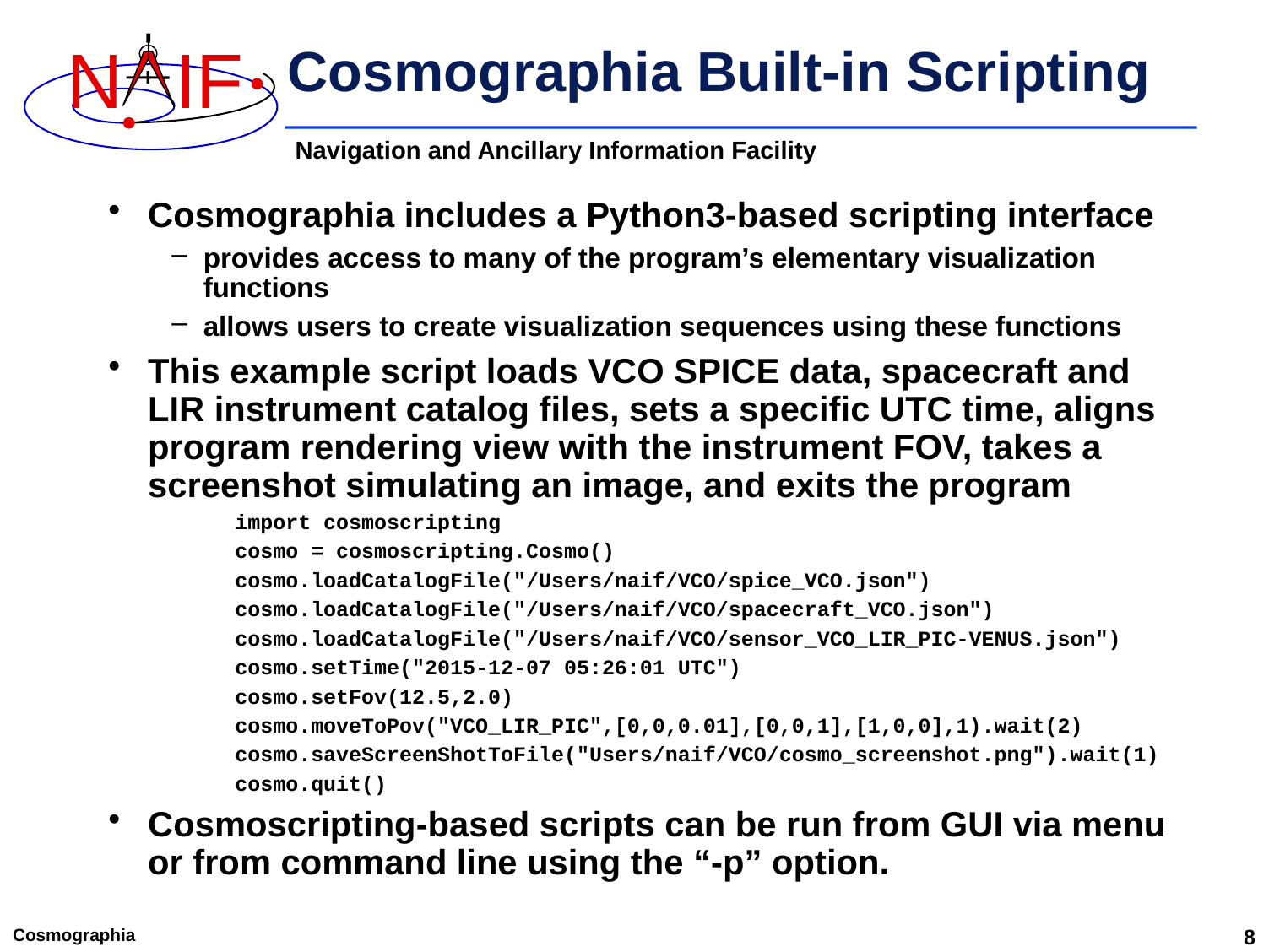

# Cosmographia Built-in Scripting
Cosmographia includes a Python3-based scripting interface
provides access to many of the program’s elementary visualization functions
allows users to create visualization sequences using these functions
This example script loads VCO SPICE data, spacecraft and LIR instrument catalog files, sets a specific UTC time, aligns program rendering view with the instrument FOV, takes a screenshot simulating an image, and exits the program
import cosmoscripting
cosmo = cosmoscripting.Cosmo()
cosmo.loadCatalogFile("/Users/naif/VCO/spice_VCO.json")
cosmo.loadCatalogFile("/Users/naif/VCO/spacecraft_VCO.json")
cosmo.loadCatalogFile("/Users/naif/VCO/sensor_VCO_LIR_PIC-VENUS.json")
cosmo.setTime("2015-12-07 05:26:01 UTC")
cosmo.setFov(12.5,2.0)
cosmo.moveToPov("VCO_LIR_PIC",[0,0,0.01],[0,0,1],[1,0,0],1).wait(2)
cosmo.saveScreenShotToFile("Users/naif/VCO/cosmo_screenshot.png").wait(1)
cosmo.quit()
Cosmoscripting-based scripts can be run from GUI via menu or from command line using the “-p” option.
Cosmographia
8